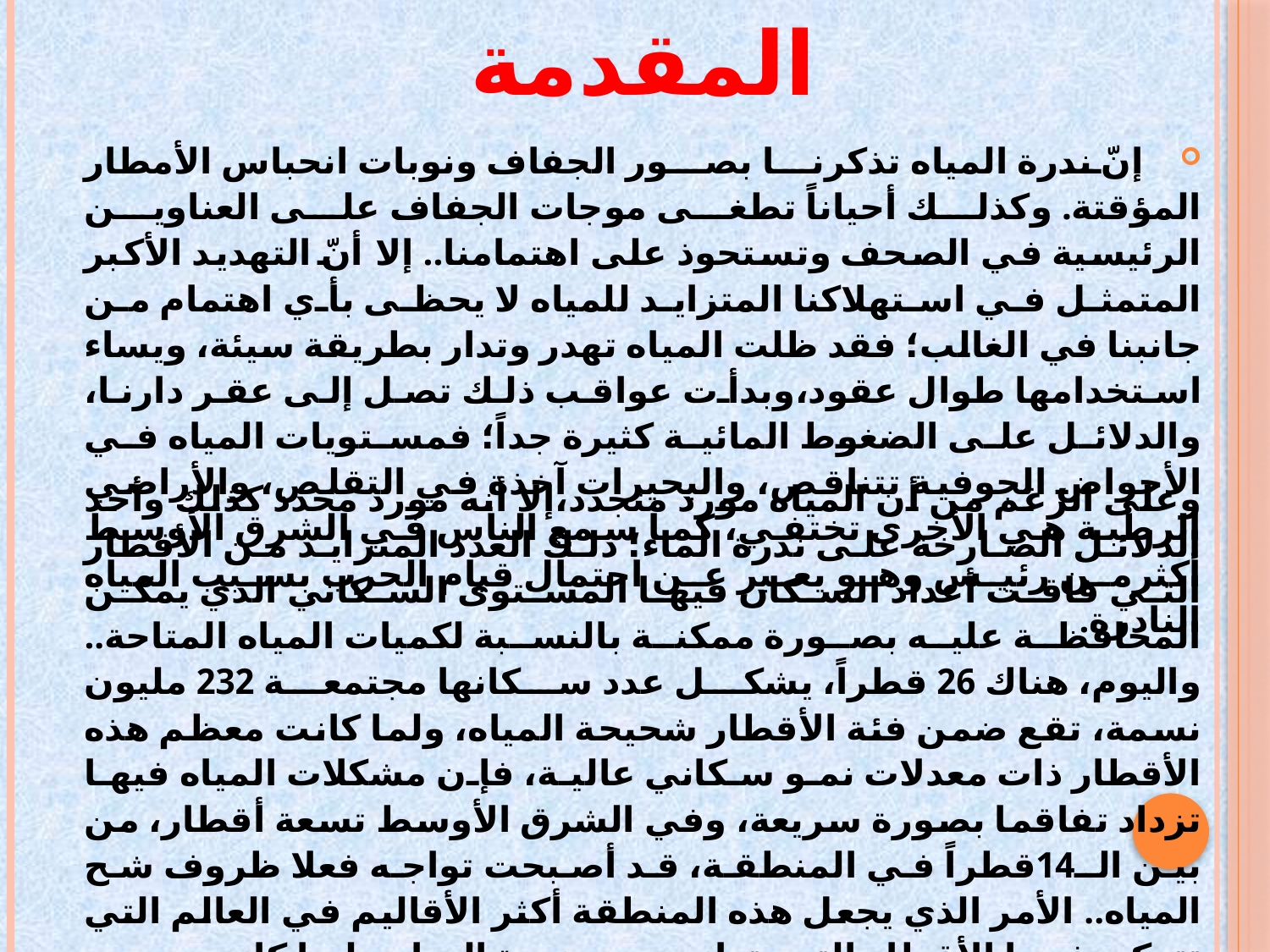

# المقدمة
إنّ ندرة المياه تذكرنا بصور الجفاف ونوبات انحباس الأمطار المؤقتة. وكذلك أحياناً تطغى موجات الجفاف على العناوين الرئيسية في الصحف وتستحوذ على اهتمامنا.. إلا أنّ التهديد الأكبر المتمثل في استهلاكنا المتزايد للمياه لا يحظى بأي اهتمام من جانبنا في الغالب؛ فقد ظلت المياه تهدر وتدار بطريقة سيئة، ويساء استخدامها طوال عقود،وبدأت عواقب ذلك تصل إلى عقر دارنا، والدلائل على الضغوط المائية كثيرة جداً؛ فمستويات المياه في الأحواض الجوفية تتناقص، والبحيرات آخذة في التقلص، والأراضي الرطبة هي الأخرى تختفي، كما سمع الناس في الشرق الأوسط أكثرمن رئيس وهو يعبر عن احتمال قيام الحرب بسبب المياه النادرة.

وعلى الرغم من أن المياه مورد متجدد،إلا أنه مورد محدد كذلك وأحد الدلائل الصارخة على ندرة الماء؛ ذلك العدد المتزايد من الأقطار التي فاقت أعداد السكان فيها المستوى السكاني الذي يمكن المحافظة عليه بصورة ممكنة بالنسبة لكميات المياه المتاحة.. واليوم، هناك 26 قطراً، يشكل عدد سكانها مجتمعة 232 مليون نسمة، تقع ضمن فئة الأقطار شحيحة المياه، ولما كانت معظم هذه الأقطار ذات معدلات نمو سكاني عالية، فإن مشكلات المياه فيها تزداد تفاقما بصورة سريعة، وفي الشرق الأوسط تسعة أقطار، من بين الـ14قطراً في المنطقة، قد أصبحت تواجه فعلا ظروف شح المياه.. الأمر الذي يجعل هذه المنطقة أكثر الأقاليم في العالم التي تتركز فيها الأقطار التي تعاني من ندرة المياه.ولما كانت جميع الأنهار في الشرق الأوسط هي بالفعل أنهار مشتركة بين عدد من الدول، فإن التوترات حول حقوق المياه هي بمثابة اضطرابات سياسية محتملة في طول المنطقة وعرضها.